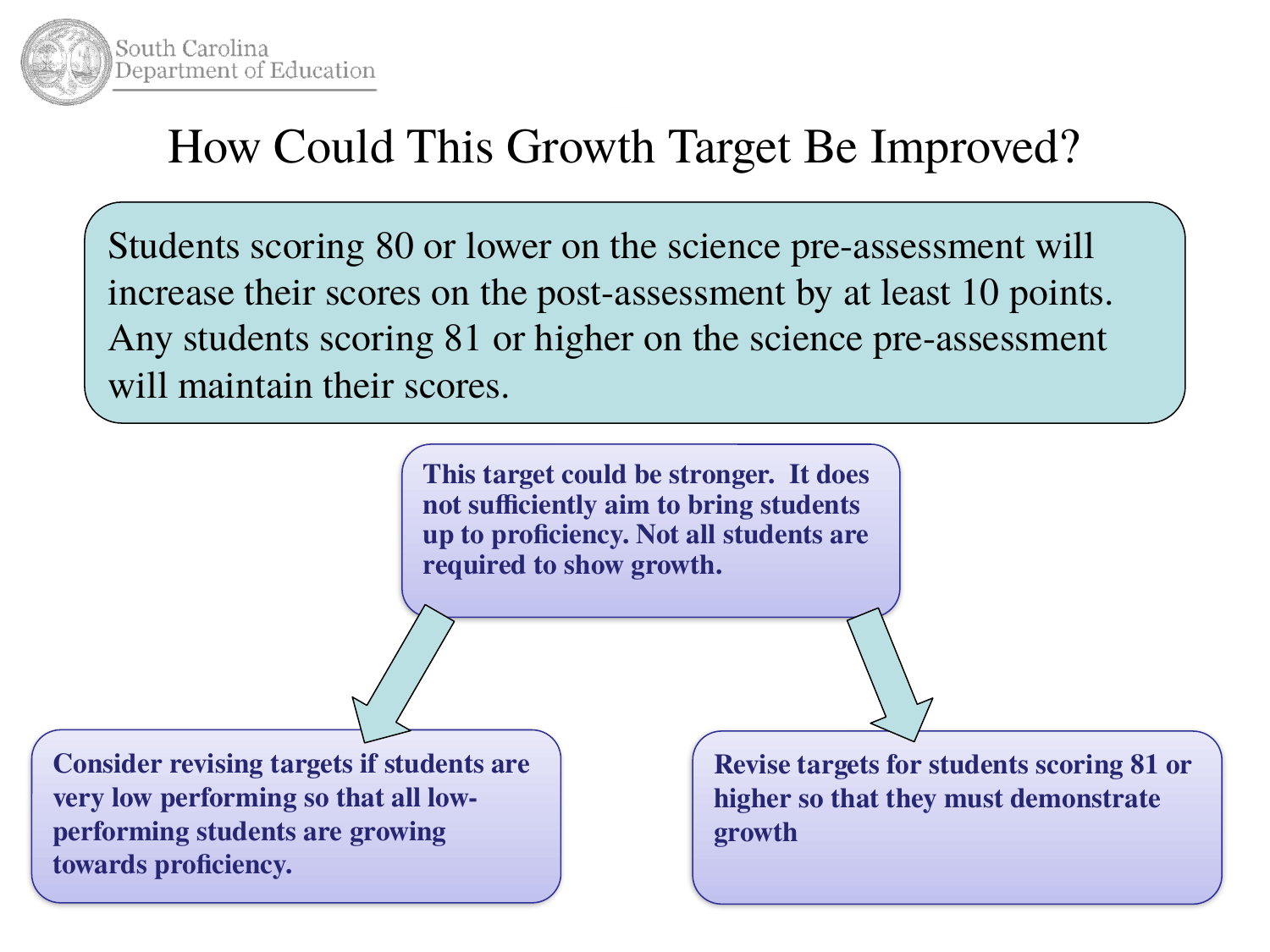

# How Could This Growth Target Be Improved?
Students scoring 80 or lower on the science pre-assessment will increase their scores on the post-assessment by at least 10 points. Any students scoring 81 or higher on the science pre-assessment will maintain their scores.
This target could be stronger.  It does not sufficiently aim to bring students up to proficiency. Not all students are required to show growth.

Consider revising targets if students are very low performing so that all low-performing students are growing towards proficiency.

Revise targets for students scoring 81 or higher so that they must demonstrate growth

30